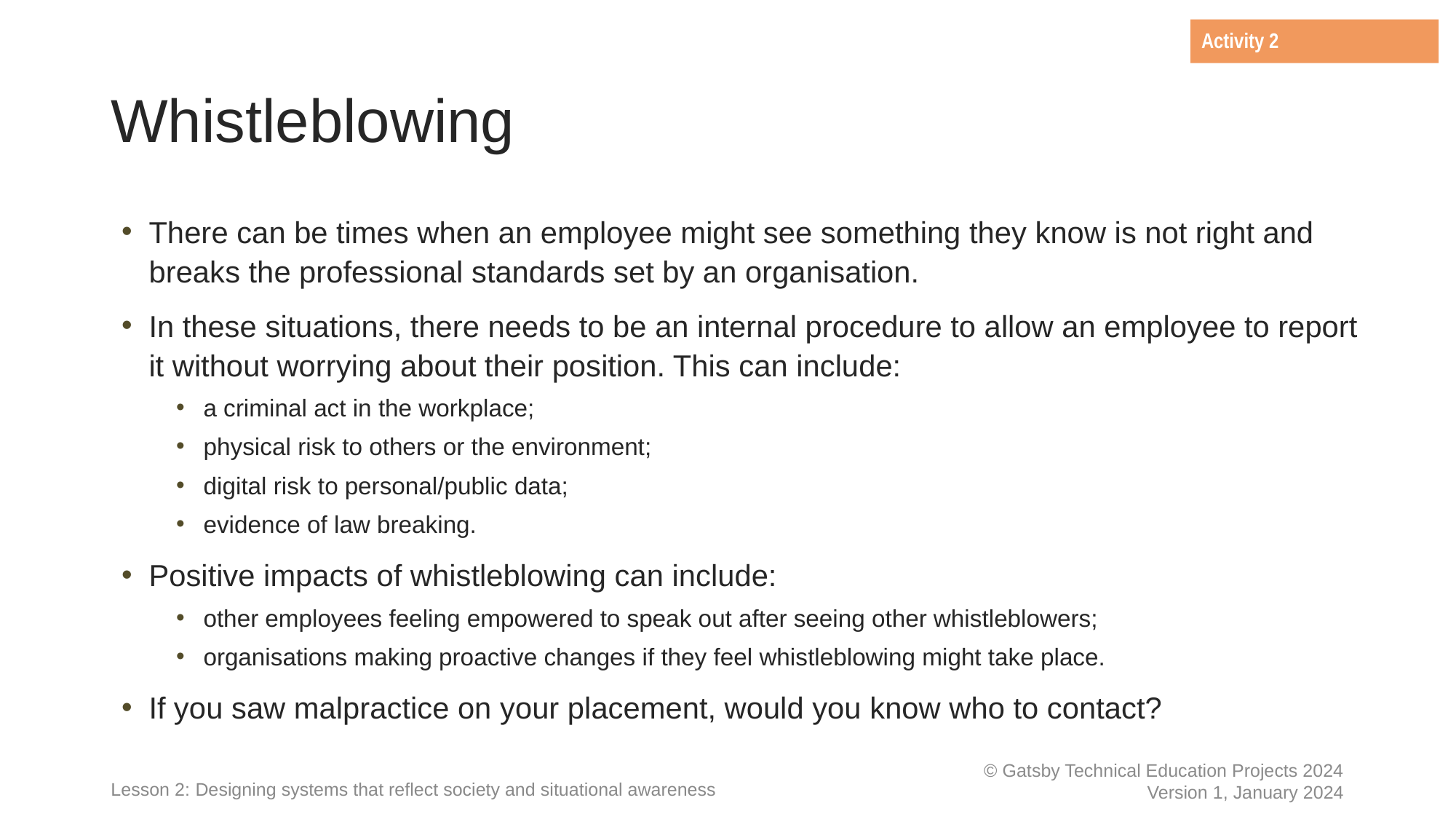

Activity 2
# Whistleblowing
There can be times when an employee might see something they know is not right and breaks the professional standards set by an organisation.
In these situations, there needs to be an internal procedure to allow an employee to report it without worrying about their position. This can include:
a criminal act in the workplace;
physical risk to others or the environment;
digital risk to personal/public data;
evidence of law breaking.
Positive impacts of whistleblowing can include:
other employees feeling empowered to speak out after seeing other whistleblowers;
organisations making proactive changes if they feel whistleblowing might take place.
If you saw malpractice on your placement, would you know who to contact?
Lesson 2: Designing systems that reflect society and situational awareness